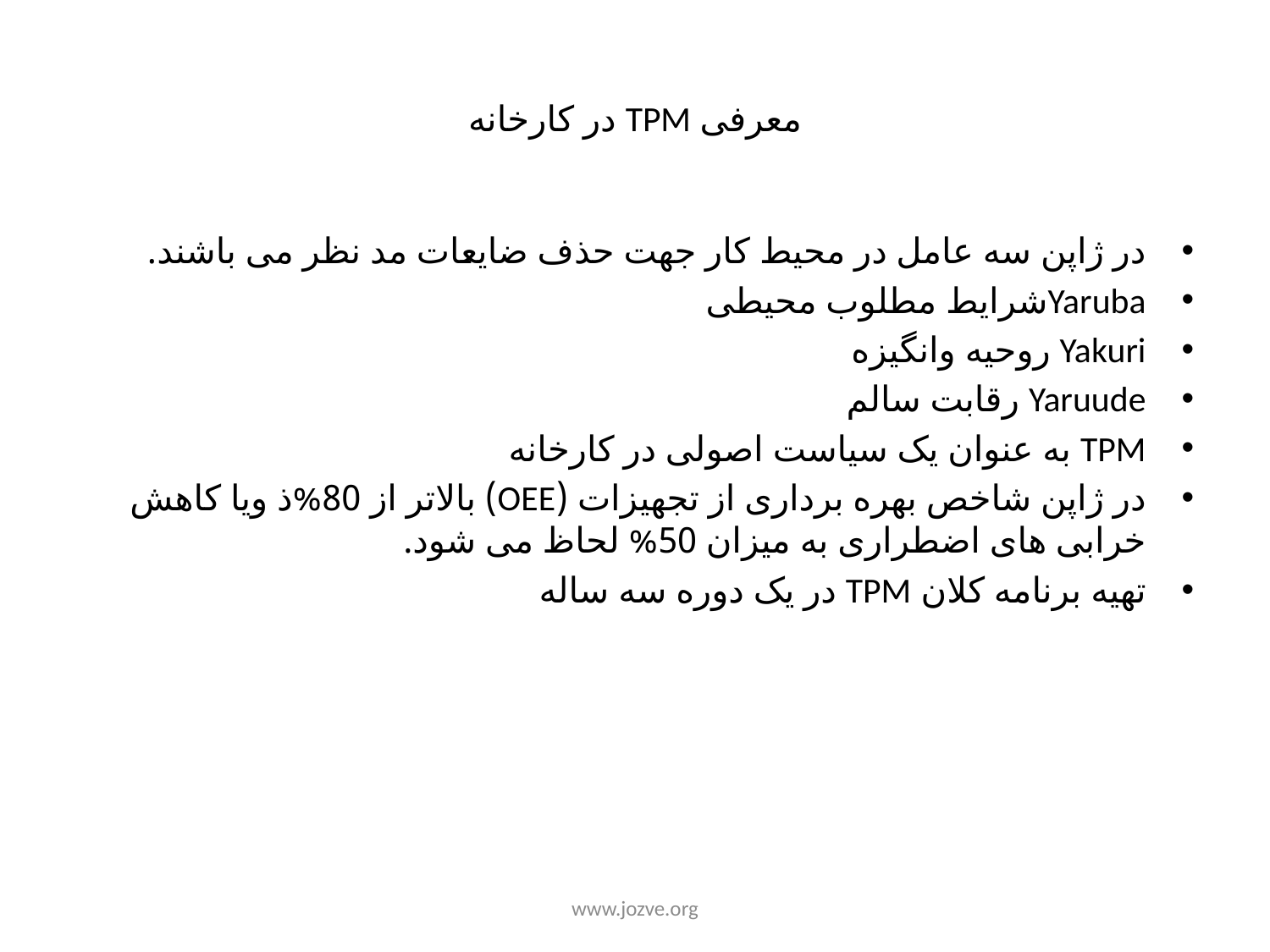

# معرفی TPM در کارخانه
در ژاپن سه عامل در محیط کار جهت حذف ضایعات مد نظر می باشند.
Yarubaشرایط مطلوب محیطی
Yakuri روحیه وانگیزه
Yaruude رقابت سالم
TPM به عنوان یک سیاست اصولی در کارخانه
در ژاپن شاخص بهره برداری از تجهیزات (OEE) بالاتر از 80%ذ ویا کاهش خرابی های اضطراری به میزان 50% لحاظ می شود.
تهیه برنامه کلان TPM در یک دوره سه ساله
www.jozve.org